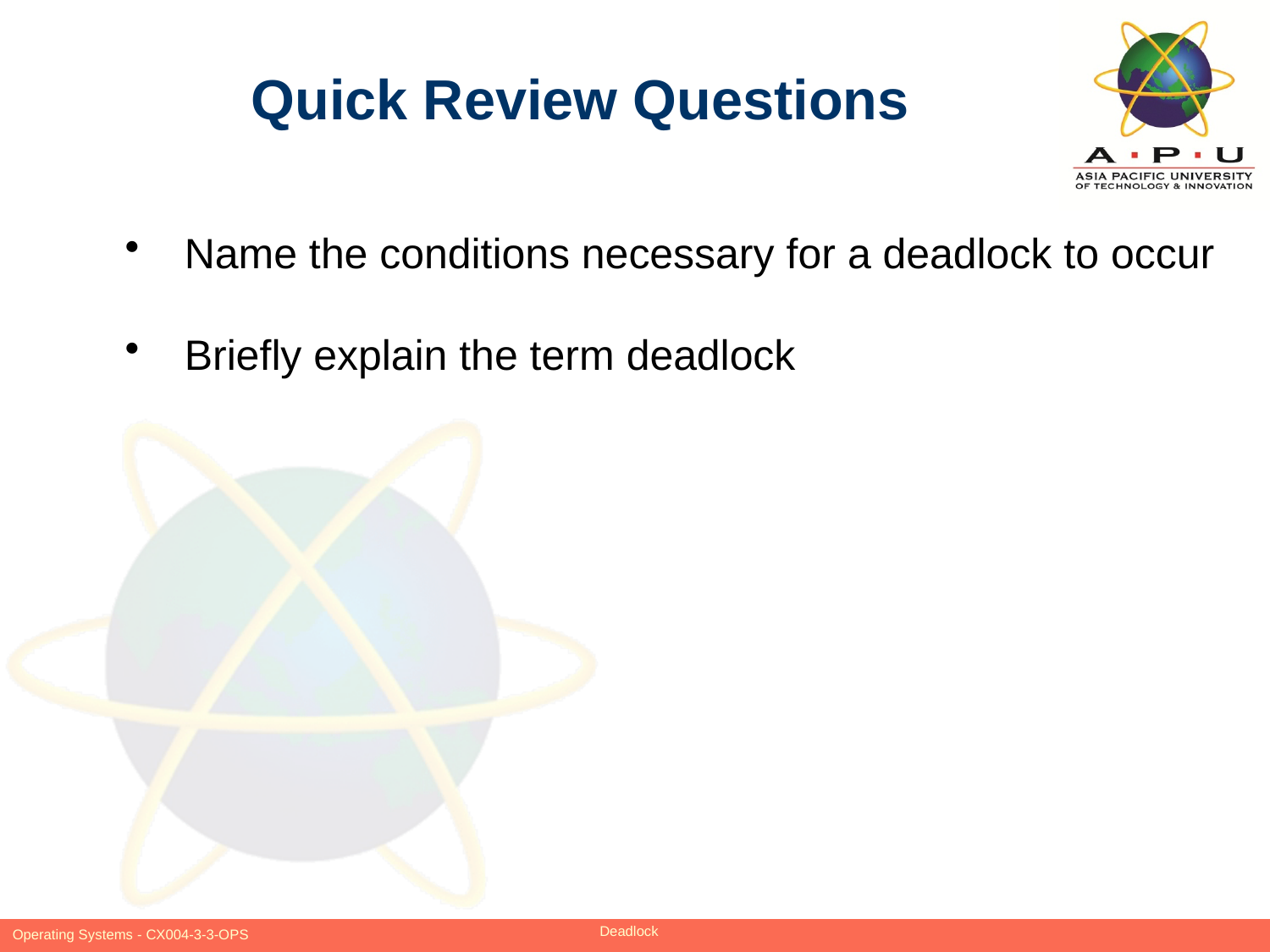

Quick Review Questions

 Name the conditions necessary for a deadlock to occur

 Briefly explain the term deadlock

Slide 14 of 18